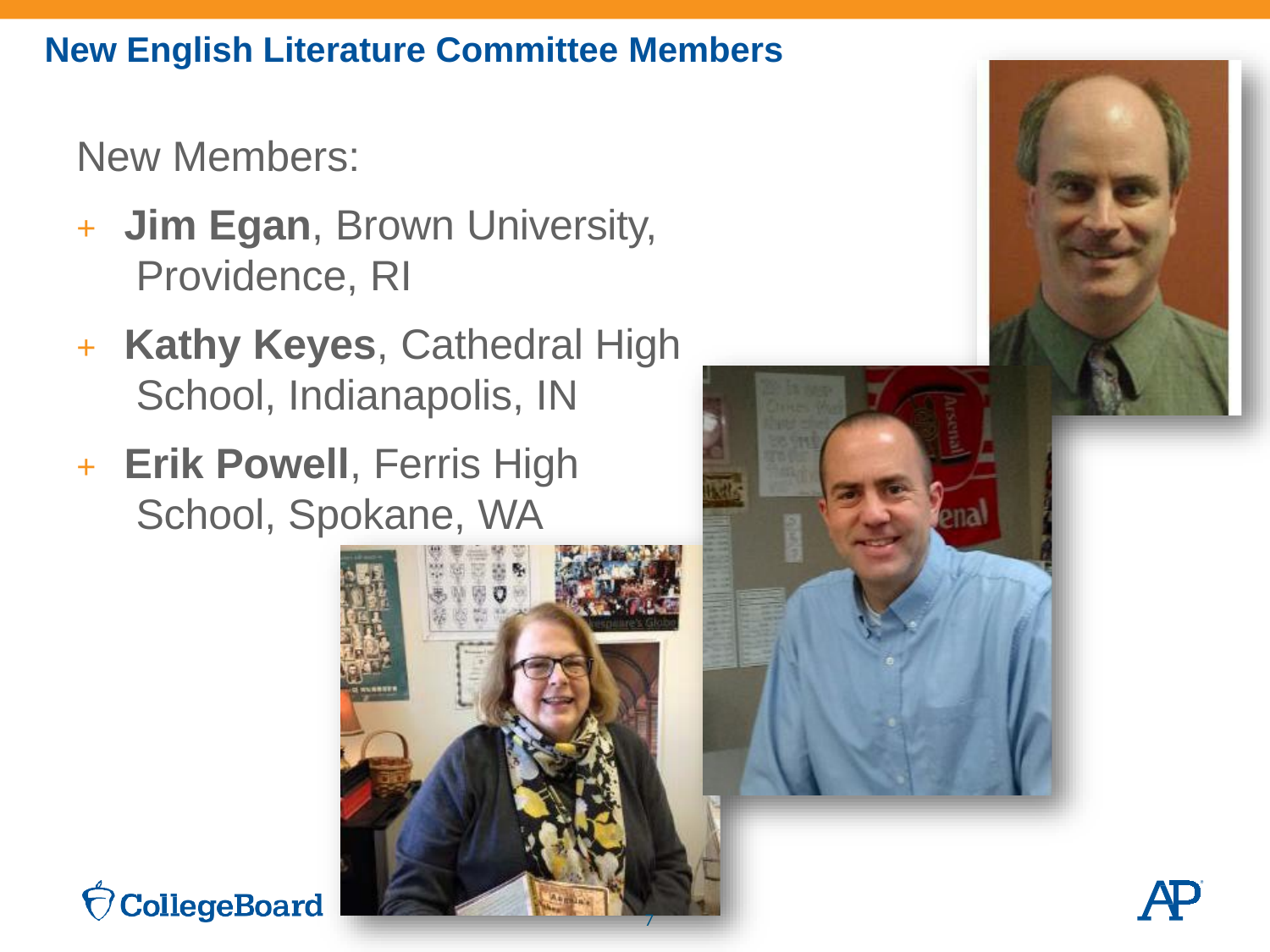

# New English Literature Committee Members

New Members:
+	Jim Egan, Brown University,  Providence, RI
+	Kathy Keyes, Cathedral High  School, Indianapolis, IN
+	Erik Powell, Ferris High  School, Spokane, WA

7